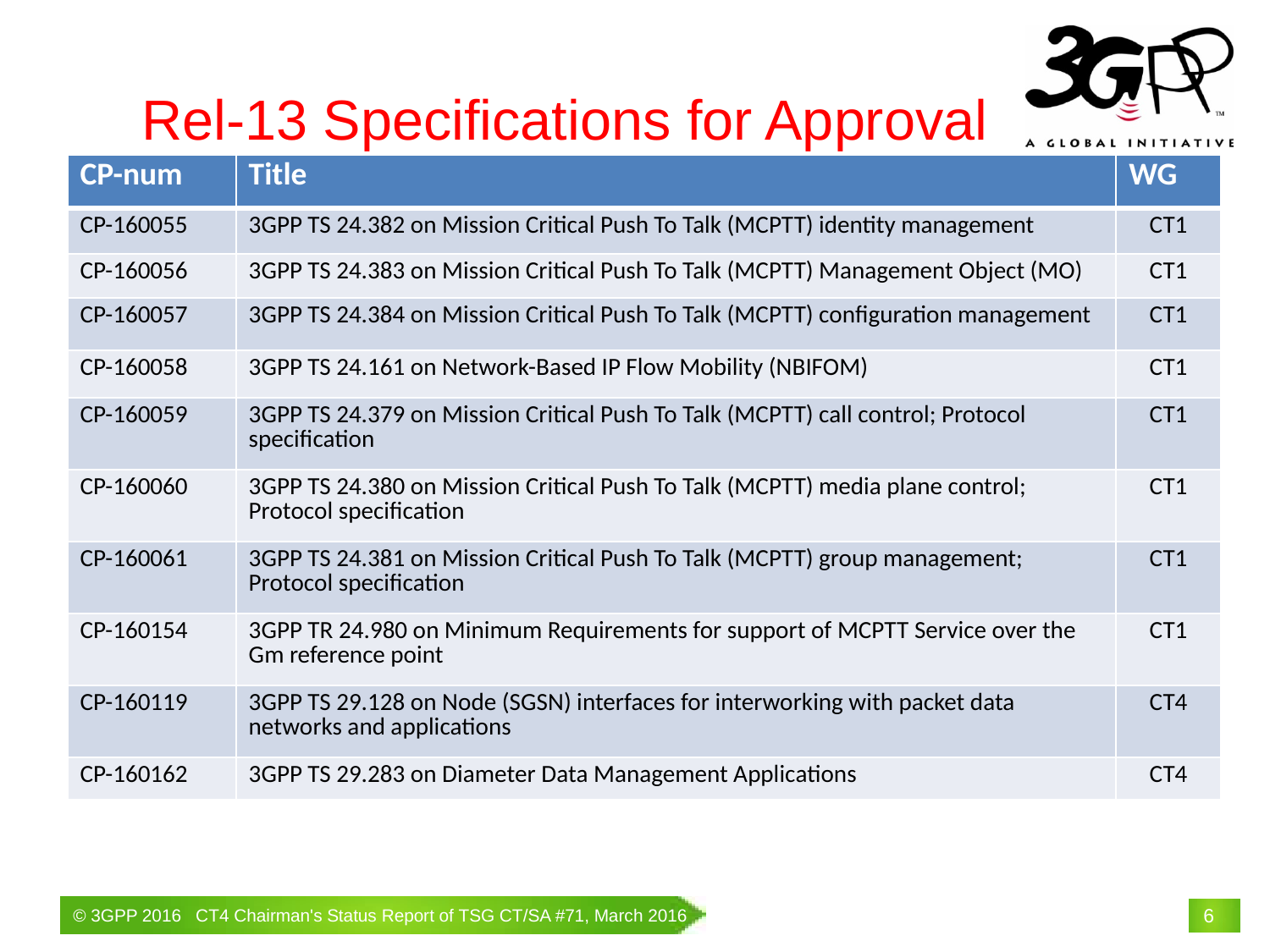

# Rel-13 Specifications for Approval
| CP-num | Title | WG |
| --- | --- | --- |
| CP-160055 | 3GPP TS 24.382 on Mission Critical Push To Talk (MCPTT) identity management | CT1 |
| CP-160056 | 3GPP TS 24.383 on Mission Critical Push To Talk (MCPTT) Management Object (MO) | CT1 |
| CP-160057 | 3GPP TS 24.384 on Mission Critical Push To Talk (MCPTT) configuration management | CT1 |
| CP-160058 | 3GPP TS 24.161 on Network-Based IP Flow Mobility (NBIFOM) | CT1 |
| CP-160059 | 3GPP TS 24.379 on Mission Critical Push To Talk (MCPTT) call control; Protocol specification | CT1 |
| CP-160060 | 3GPP TS 24.380 on Mission Critical Push To Talk (MCPTT) media plane control; Protocol specification | CT1 |
| CP-160061 | 3GPP TS 24.381 on Mission Critical Push To Talk (MCPTT) group management; Protocol specification | CT1 |
| CP-160154 | 3GPP TR 24.980 on Minimum Requirements for support of MCPTT Service over the Gm reference point | CT1 |
| CP-160119 | 3GPP TS 29.128 on Node (SGSN) interfaces for interworking with packet data networks and applications | CT4 |
| CP-160162 | 3GPP TS 29.283 on Diameter Data Management Applications | CT4 |